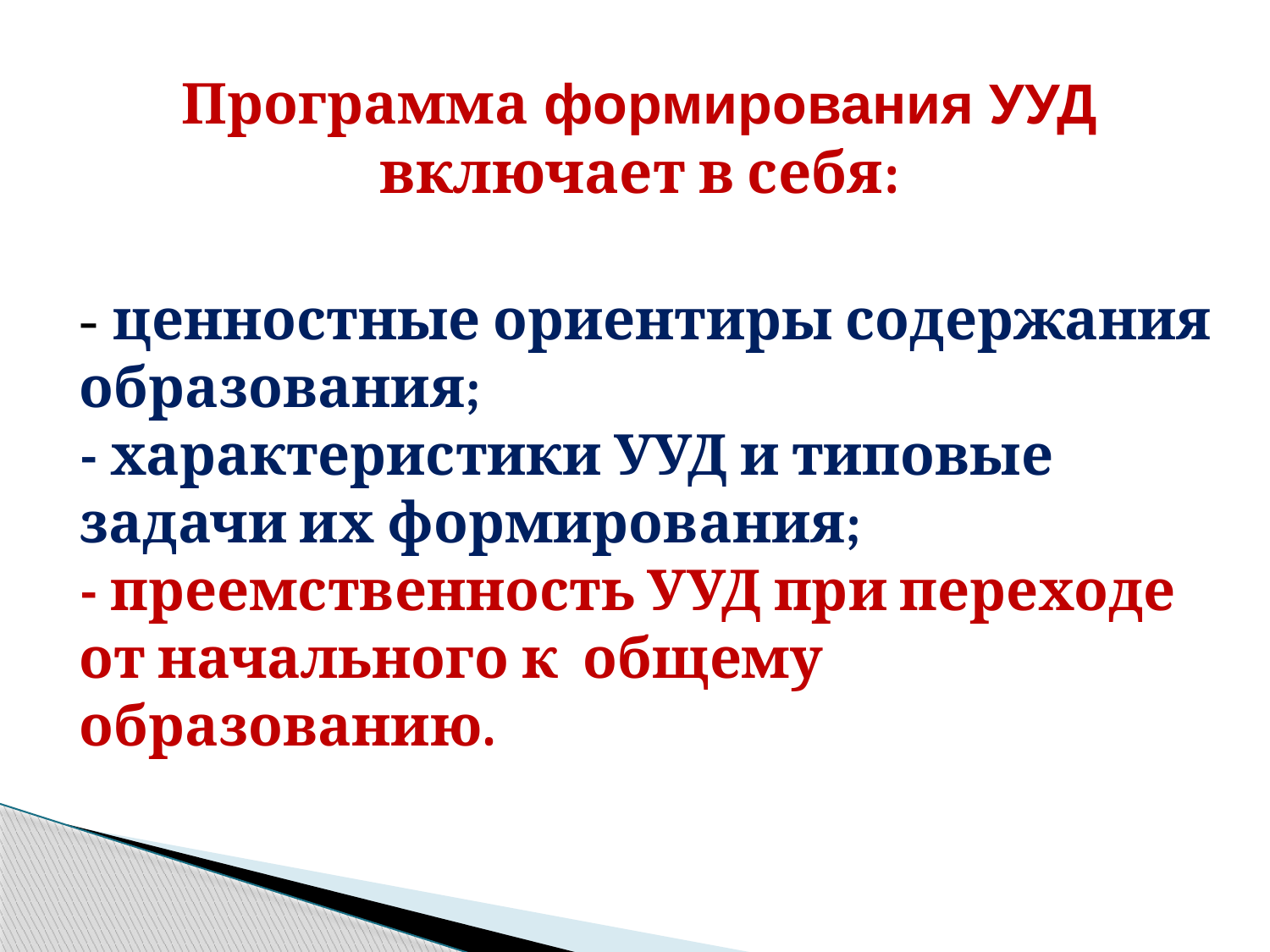

Программа формирования УУД
включает в себя:

- ценностные ориентиры содержания образования;
- характеристики УУД и типовые задачи их формирования;
- преемственность УУД при переходе от начального к  общему образованию.